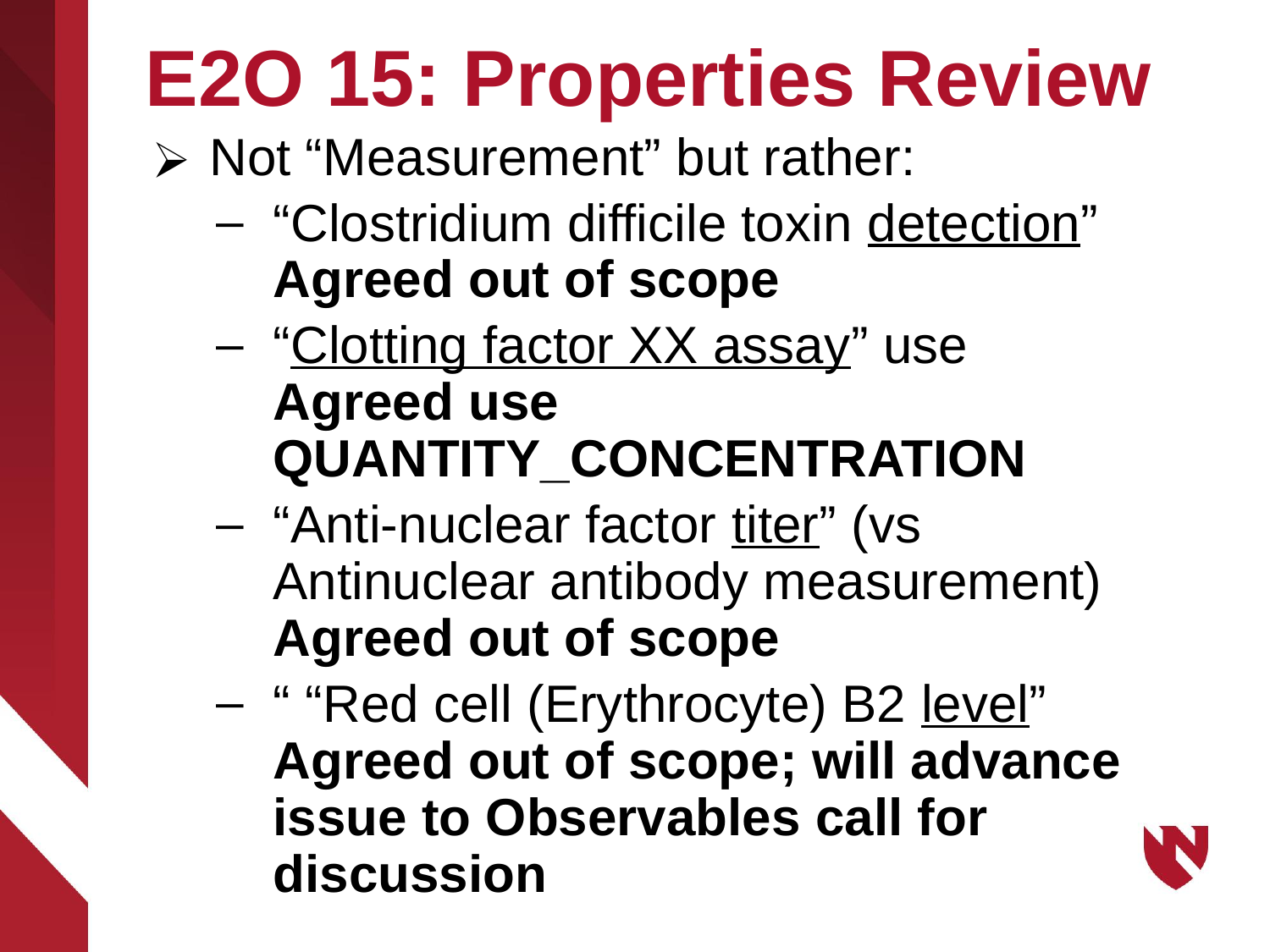

# E2O 15: Properties Review
Not “Measurement” but rather:
“Clostridium difficile toxin detection”  Agreed out of scope
“Clotting factor XX assay” use Agreed use QUANTITY_CONCENTRATION
“Anti-nuclear factor titer” (vs Antinuclear antibody measurement) Agreed out of scope
“ “Red cell (Erythrocyte) B2 level” Agreed out of scope; will advance issue to Observables call for discussion